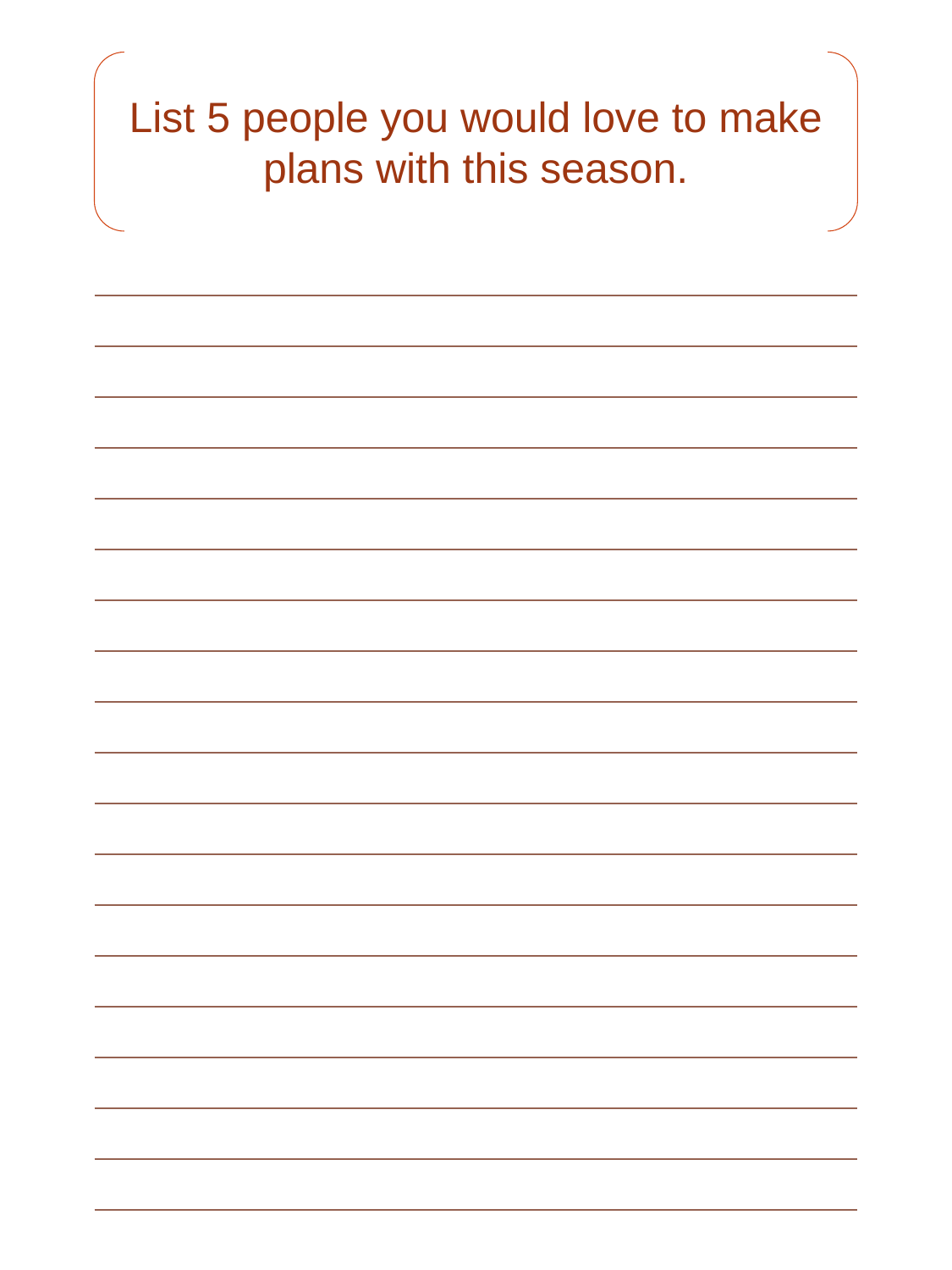

List 5 people you would love to make plans with this season.
|  |
| --- |
|  |
|  |
|  |
|  |
|  |
|  |
|  |
|  |
|  |
|  |
|  |
|  |
|  |
|  |
|  |
|  |
|  |